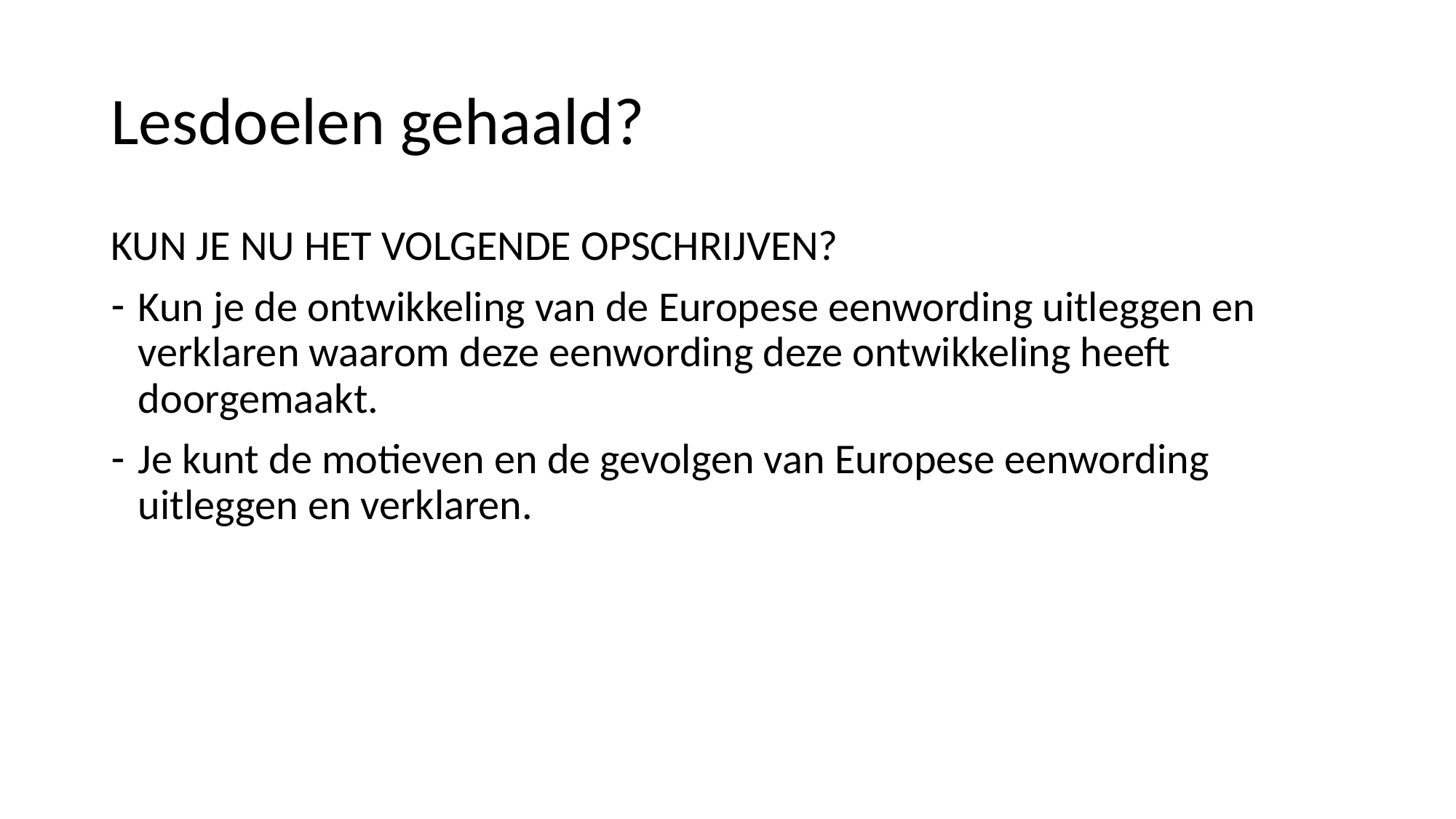

# Lesdoelen gehaald?
KUN JE NU HET VOLGENDE OPSCHRIJVEN?
Kun je de ontwikkeling van de Europese eenwording uitleggen en verklaren waarom deze eenwording deze ontwikkeling heeft doorgemaakt.
Je kunt de motieven en de gevolgen van Europese eenwording uitleggen en verklaren.